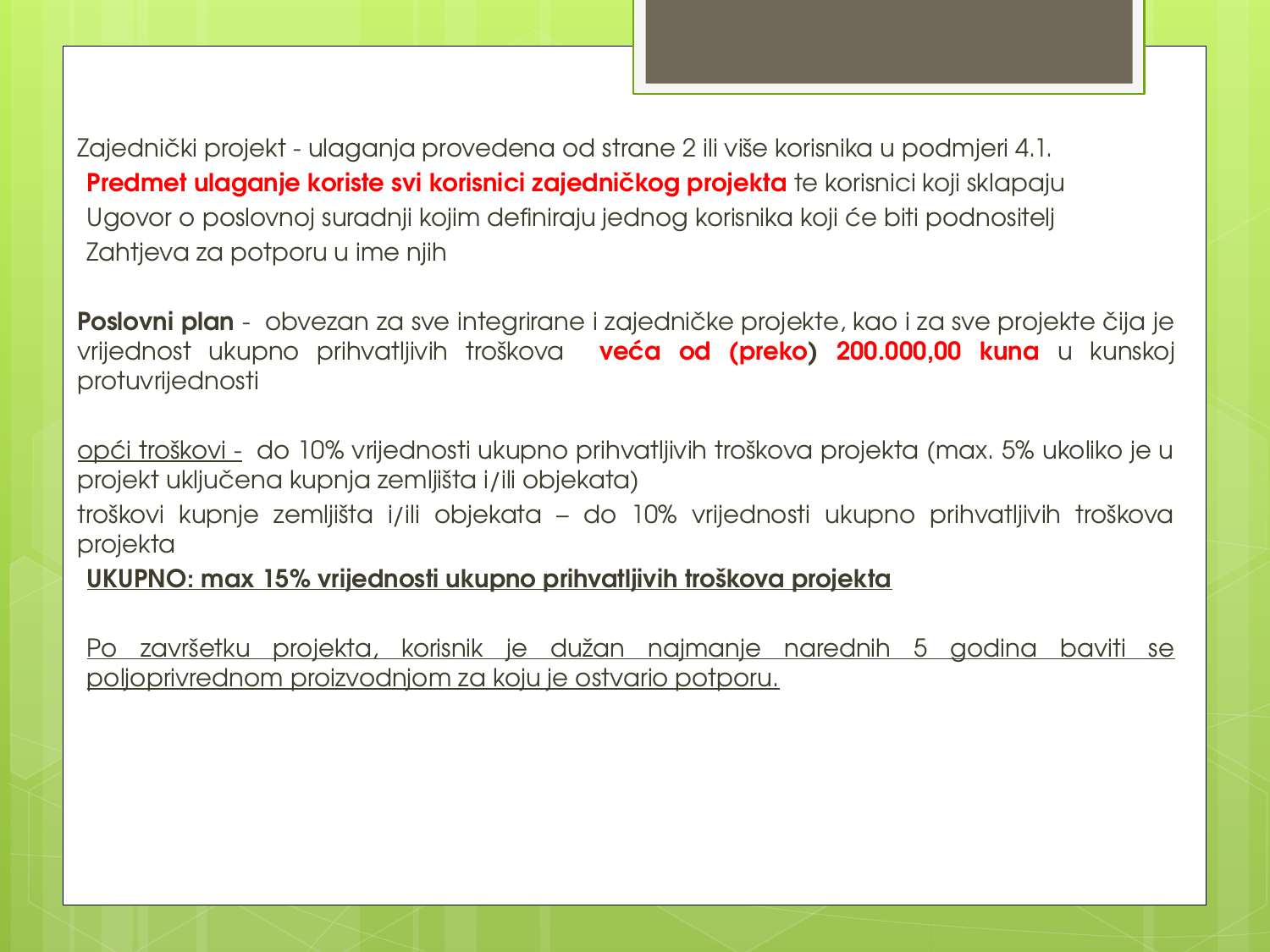

Zajednički projekt - ulaganja provedena od strane 2 ili više korisnika u podmjeri 4.1.
Predmet ulaganje koriste svi korisnici zajedničkog projekta te korisnici koji sklapaju
Ugovor o poslovnoj suradnji kojim definiraju jednog korisnika koji će biti podnositelj
Zahtjeva za potporu u ime njih

Poslovni plan -  obvezan za sve integrirane i zajedničke projekte, kao i za sve projekte čija je vrijednost ukupno prihvatljivih troškova  veća od (preko) 200.000,00 kuna u kunskoj protuvrijednosti

opći troškovi -  do 10% vrijednosti ukupno prihvatljivih troškova projekta (max. 5% ukoliko je u projekt uključena kupnja zemljišta i/ili objekata)
troškovi kupnje zemljišta i/ili objekata – do 10% vrijednosti ukupno prihvatljivih troškova projekta
UKUPNO: max 15% vrijednosti ukupno prihvatljivih troškova projekta

Po završetku projekta, korisnik je dužan najmanje narednih 5 godina baviti se poljoprivrednom proizvodnjom za koju je ostvario potporu.